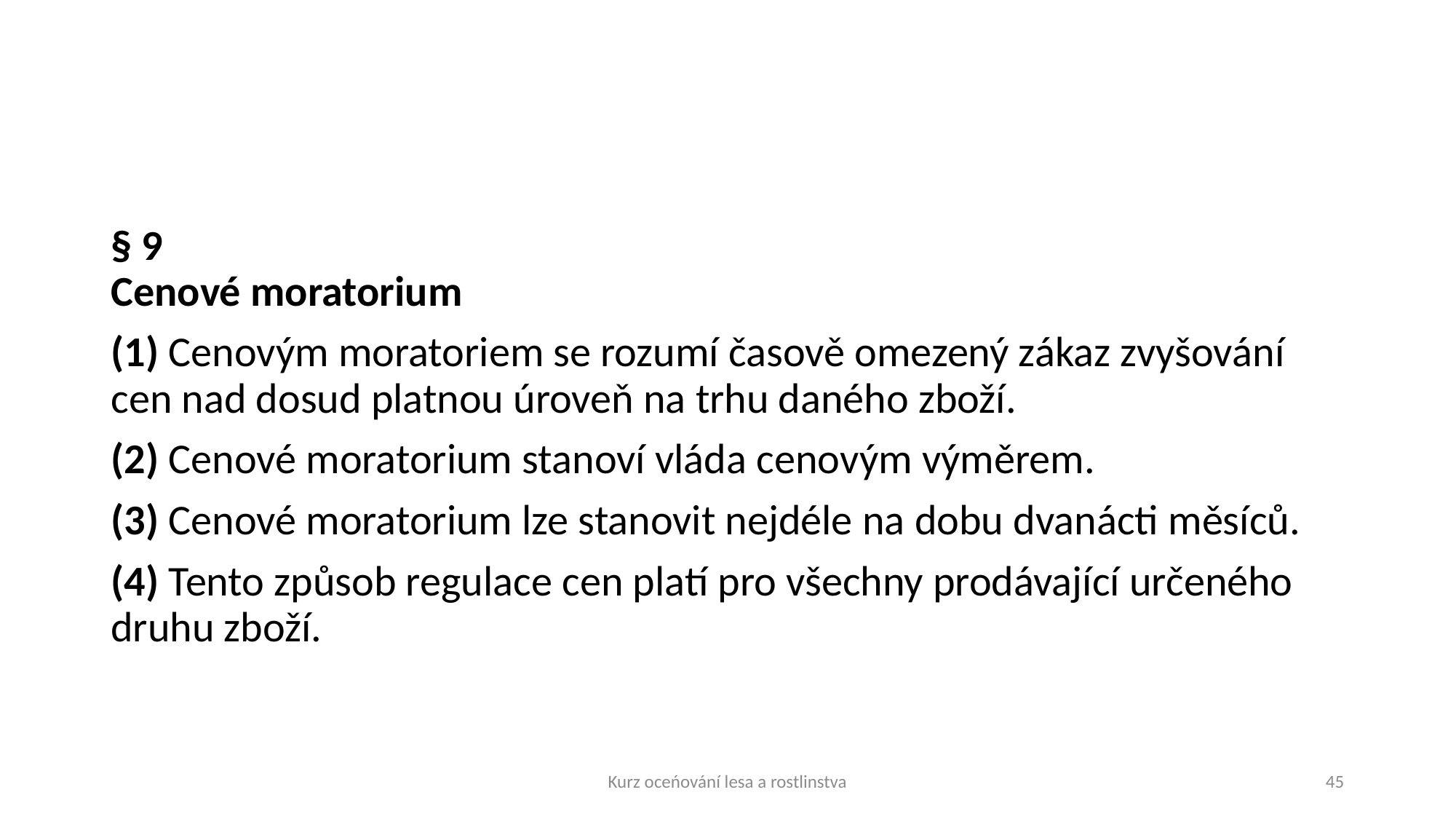

#
§ 9
Cenové moratorium
(1) Cenovým moratoriem se rozumí časově omezený zákaz zvyšování cen nad dosud platnou úroveň na trhu daného zboží.
(2) Cenové moratorium stanoví vláda cenovým výměrem.
(3) Cenové moratorium lze stanovit nejdéle na dobu dvanácti měsíců.
(4) Tento způsob regulace cen platí pro všechny prodávající určeného druhu zboží.

Kurz oceńování lesa a rostlinstva
45